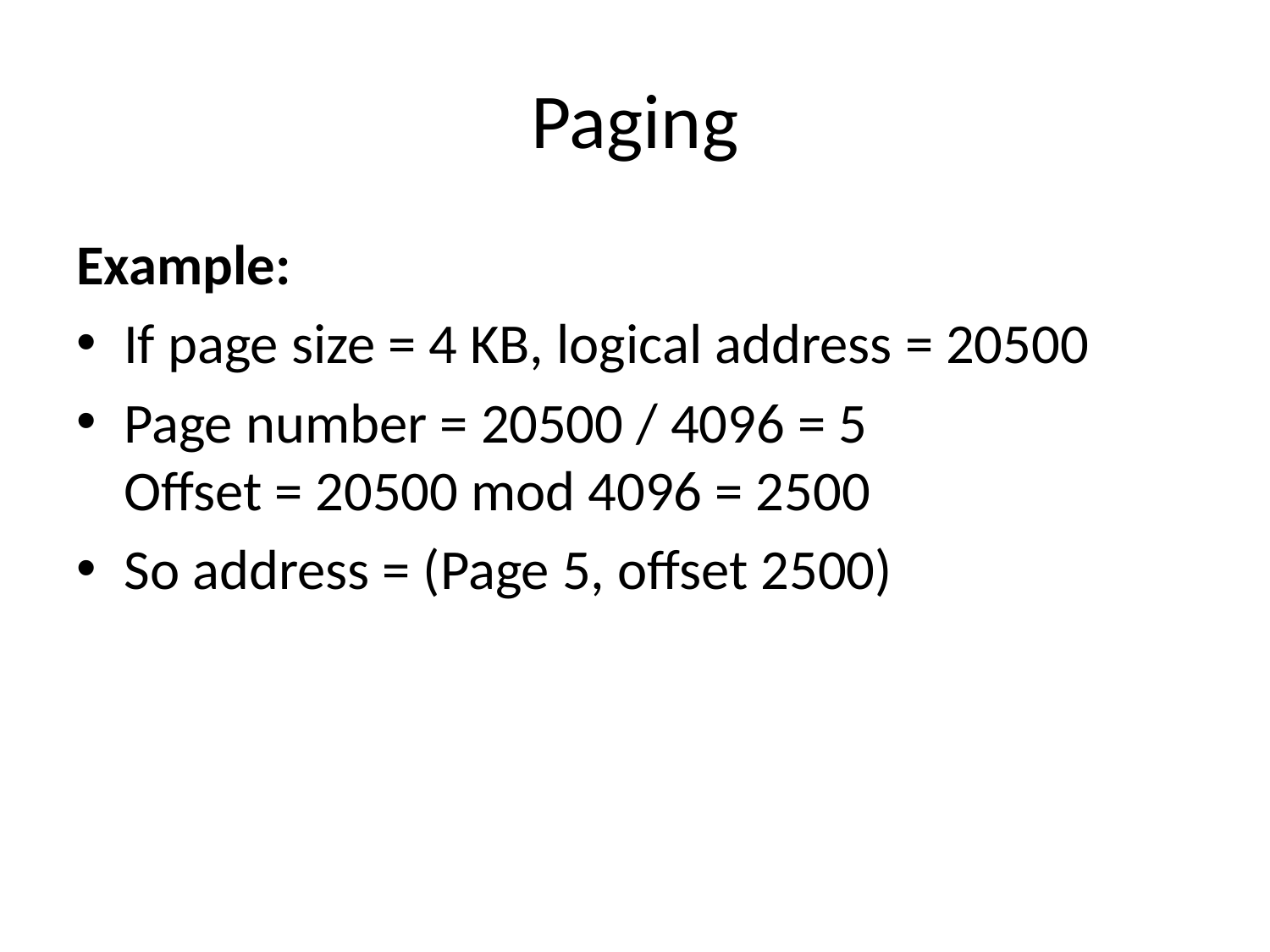

# Paging
Example:
If page size = 4 KB, logical address = 20500
Page number = 20500 / 4096 = 5
Offset = 20500 mod 4096 = 2500
So address = (Page 5, offset 2500)